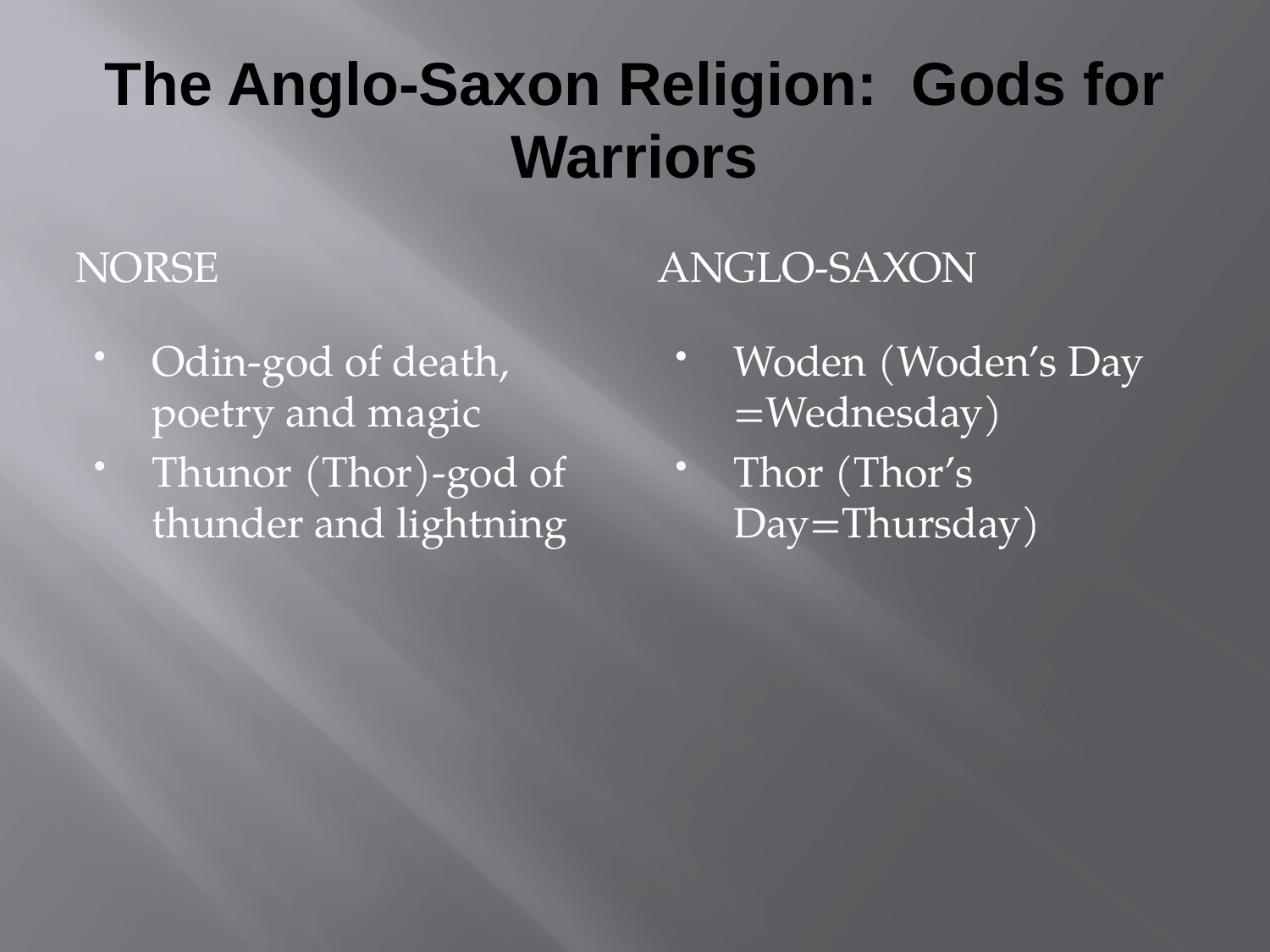

# The Anglo-Saxon Religion:  Gods for Warriors
Norse
ANGLO-sAXON
Odin-god of death, poetry and magic
Thunor (Thor)-god of thunder and lightning
Woden (Woden’s Day =Wednesday)
Thor (Thor’s Day=Thursday)